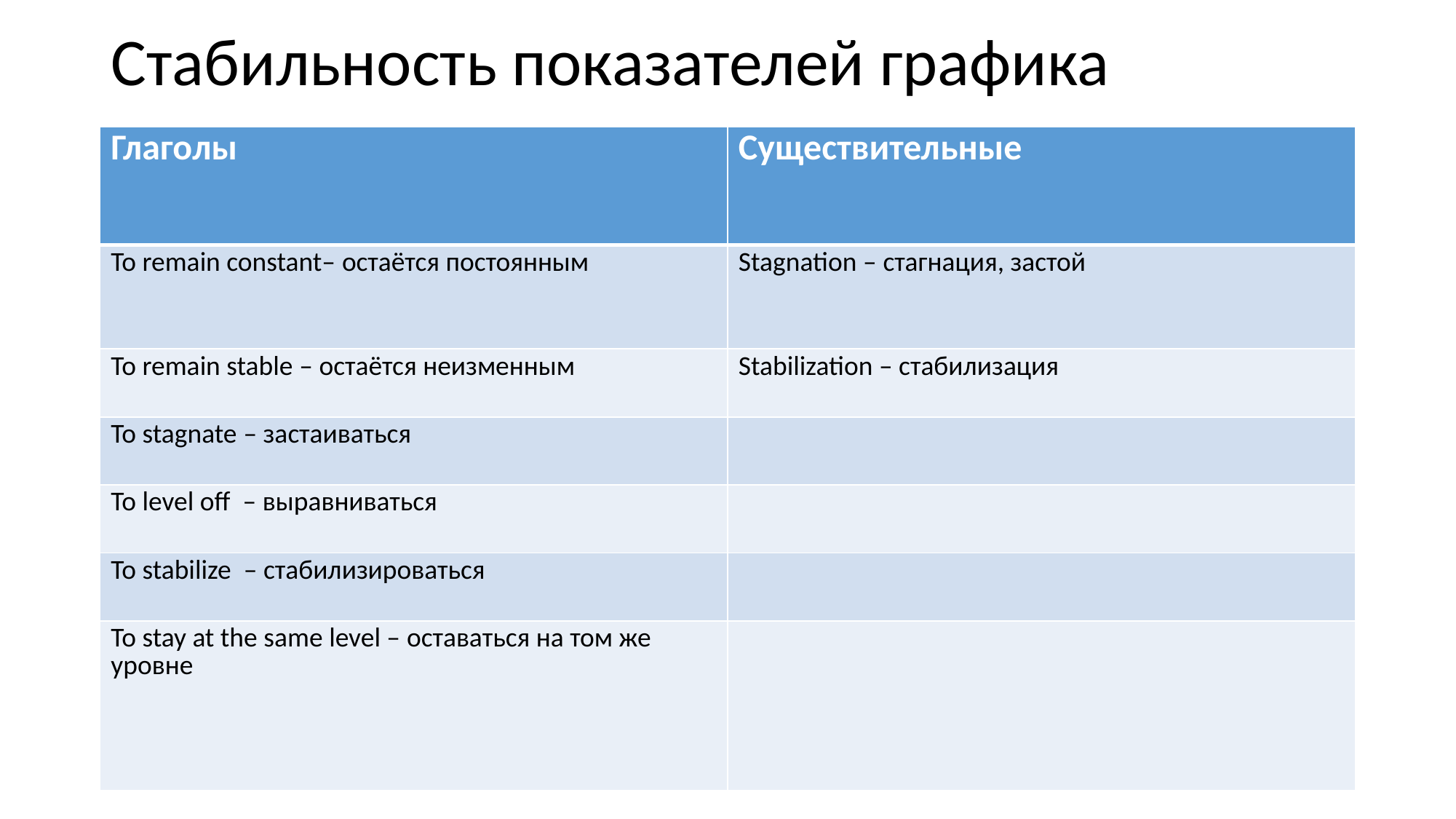

# Стабильность показателей графика
| Глаголы | Существительные |
| --- | --- |
| To remain constant– остаётся постоянным | Stagnation – стагнация, застой |
| To remain stable – остаётся неизменным | Stabilization – стабилизация |
| To stagnate – застаиваться |  |
| To level off – выравниваться |  |
| To stabilize – стабилизироваться |  |
| To stay at the same level – оставаться на том же уровне |  |